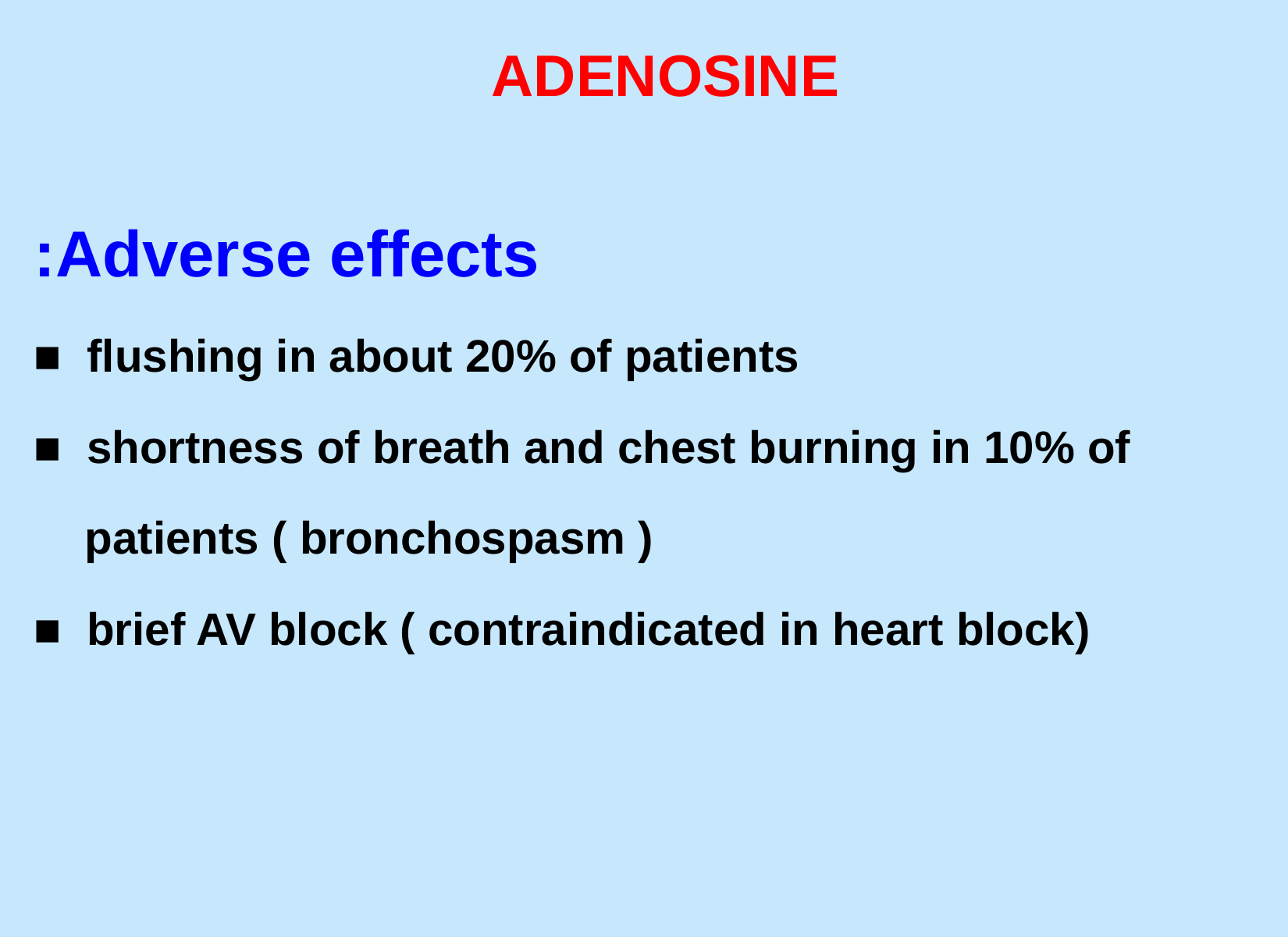

#
ADENOSINE

Adverse effects:
■  flushing in about 20% of patients
■  shortness of breath and chest burning in 10% of
    patients ( bronchospasm )
■  brief AV block ( contraindicated in heart block)